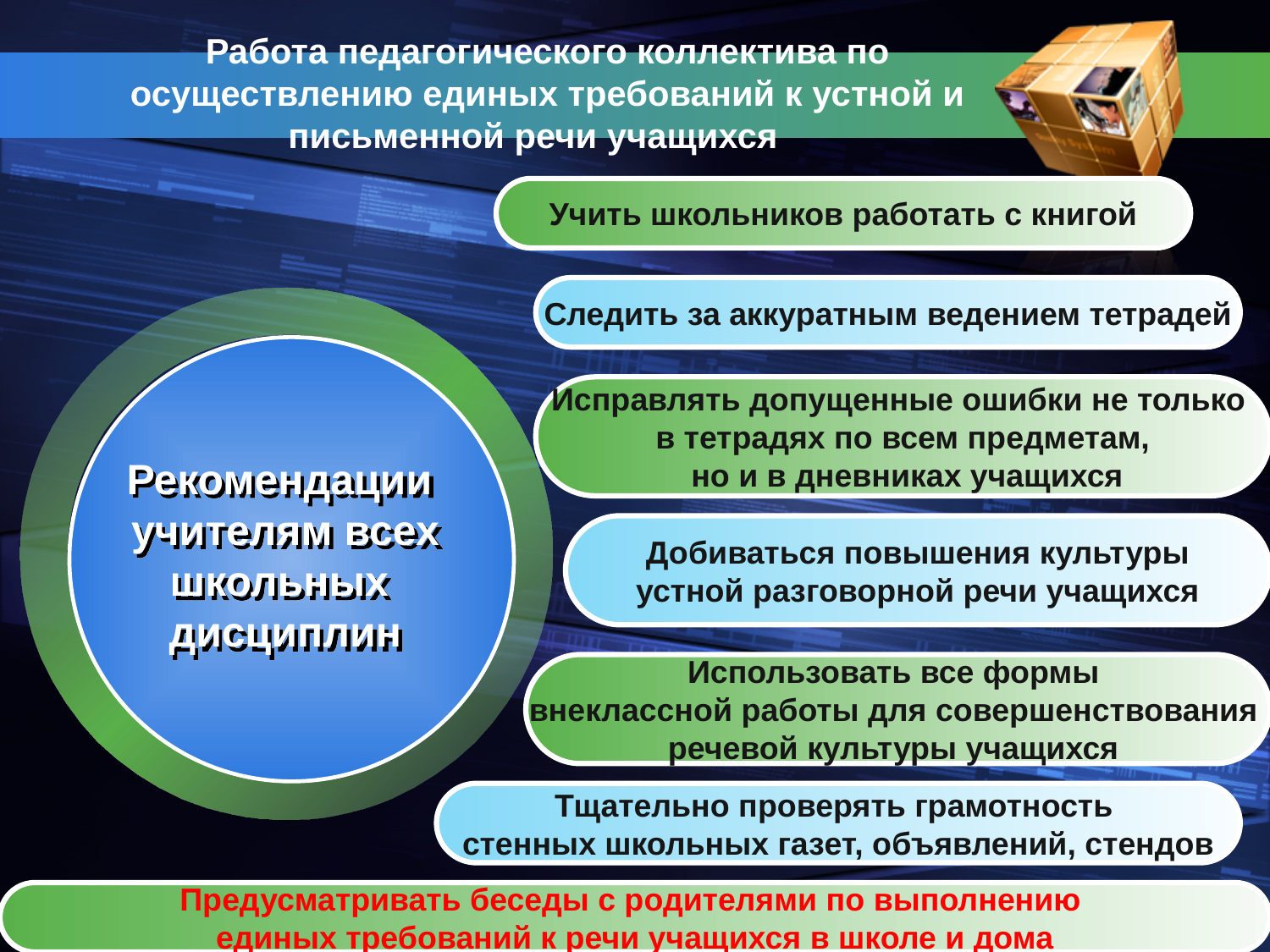

# Работа педагогического коллектива по осуществлению единых требований к устной и письменной речи учащихся
Учить школьников работать с книгой
Следить за аккуратным ведением тетрадей

Исправлять допущенные ошибки не только
в тетрадях по всем предметам,
 но и в дневниках учащихся
Рекомендации
учителям всех
школьных
дисциплин
Добиваться повышения культуры
 устной разговорной речи учащихся
Использовать все формы
внеклассной работы для совершенствования
речевой культуры учащихся
Тщательно проверять грамотность
стенных школьных газет, объявлений, стендов
Предусматривать беседы с родителями по выполнению
единых требований к речи учащихся в школе и дома